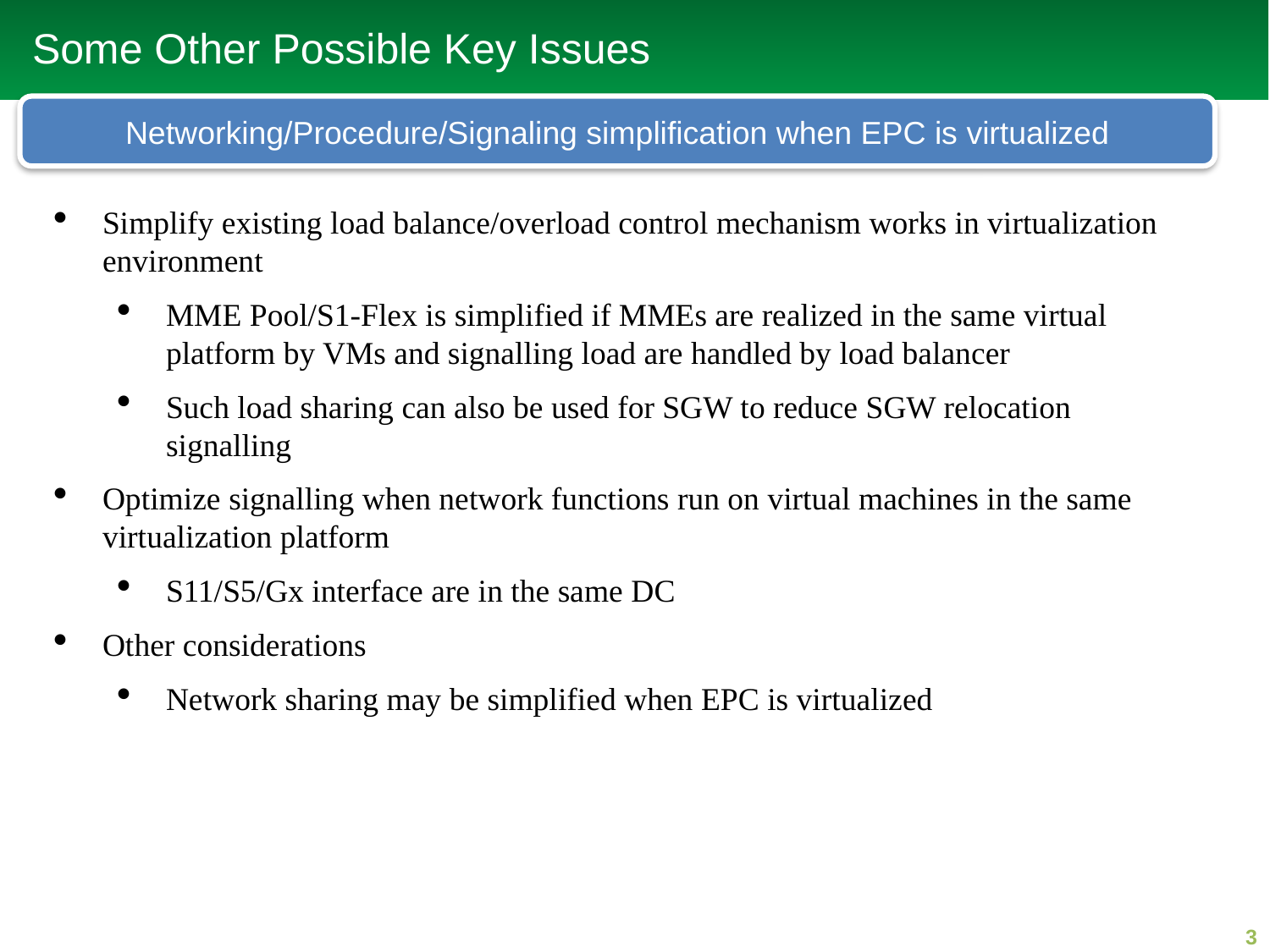

Some Other Possible Key Issues
Networking/Procedure/Signaling simplification when EPC is virtualized
Simplify existing load balance/overload control mechanism works in virtualization environment
MME Pool/S1-Flex is simplified if MMEs are realized in the same virtual platform by VMs and signalling load are handled by load balancer
Such load sharing can also be used for SGW to reduce SGW relocation signalling
Optimize signalling when network functions run on virtual machines in the same virtualization platform
S11/S5/Gx interface are in the same DC
Other considerations
Network sharing may be simplified when EPC is virtualized